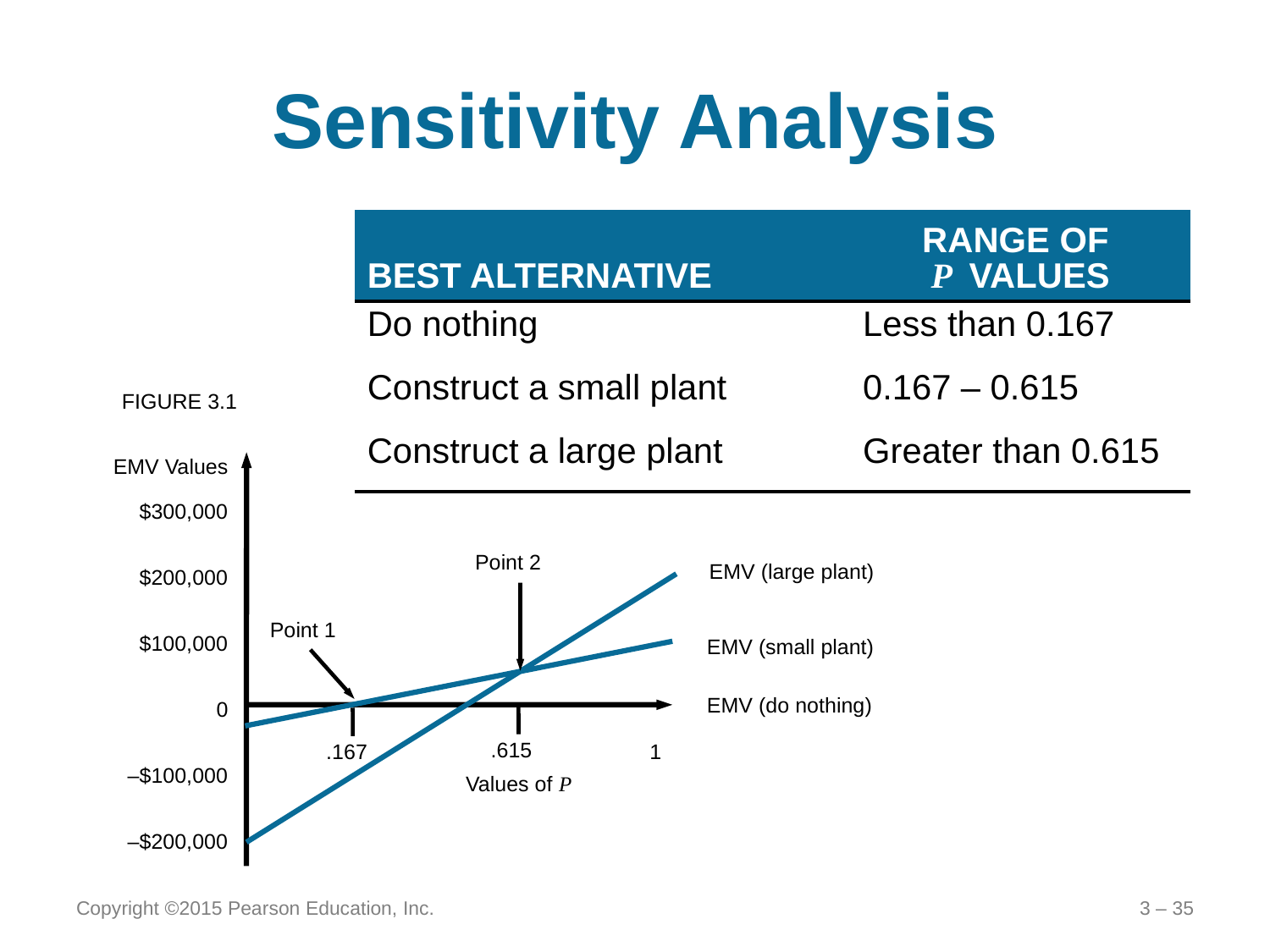

# Sensitivity Analysis
| BEST ALTERNATIVE |  | RANGE OF P VALUES |
| --- | --- | --- |
| Do nothing |  | Less than 0.167 |
| Construct a small plant |  | 0.167 – 0.615 |
| Construct a large plant |  | Greater than 0.615 |
FIGURE 3.1
EMV Values
$300,000
$200,000
$100,000
0
–$100,000
–$200,000

Point 2
EMV (large plant)

Point 1
EMV (small plant)

EMV (do nothing)

.615
.167
1
Values of P
Copyright ©2015 Pearson Education, Inc.
3 – 35